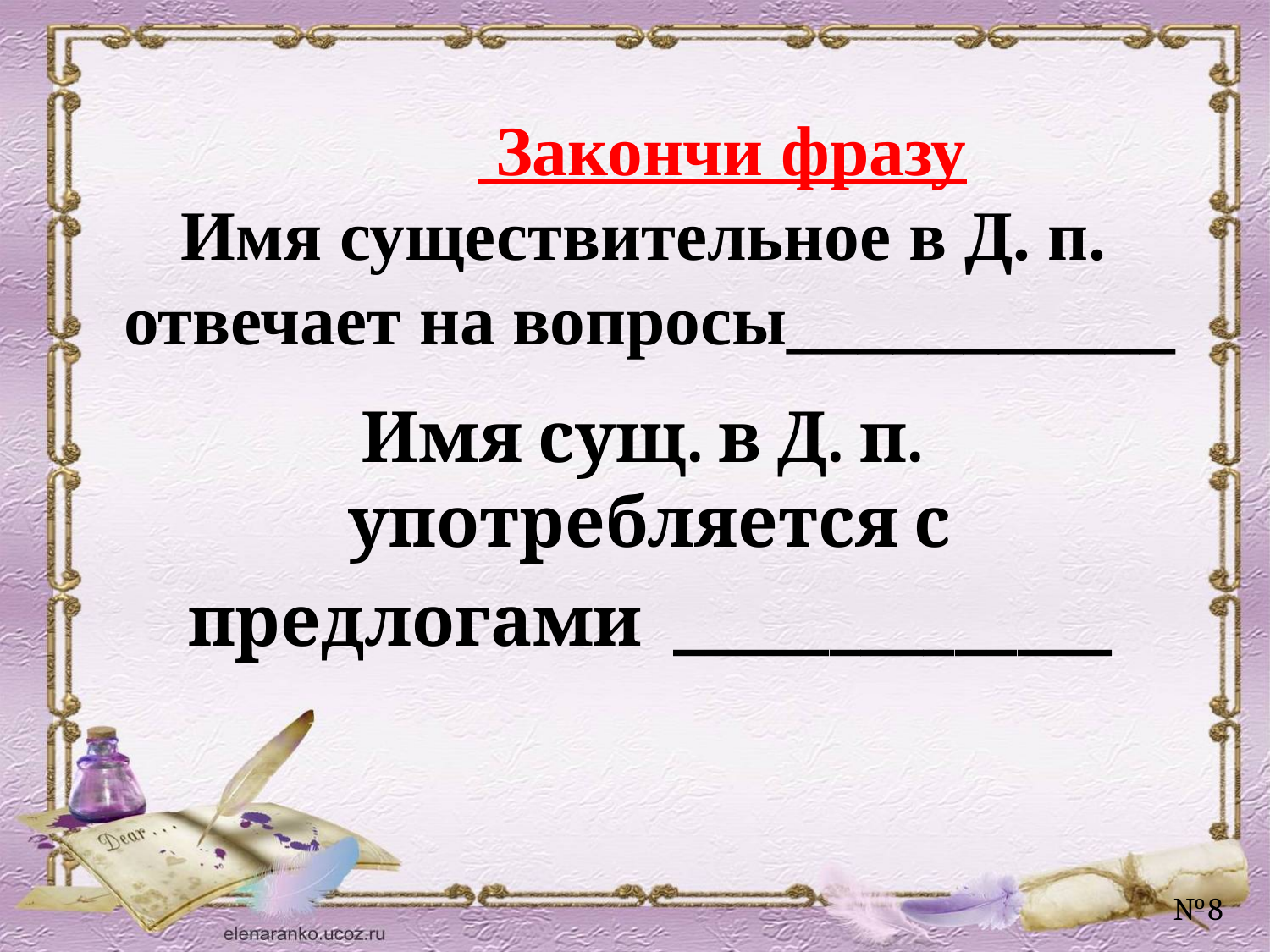

Закончи фразу
 Имя существительное в Д. п. отвечает на вопросы___________
Имя сущ. в Д. п.  употребляется с предлогами  ______________
№8